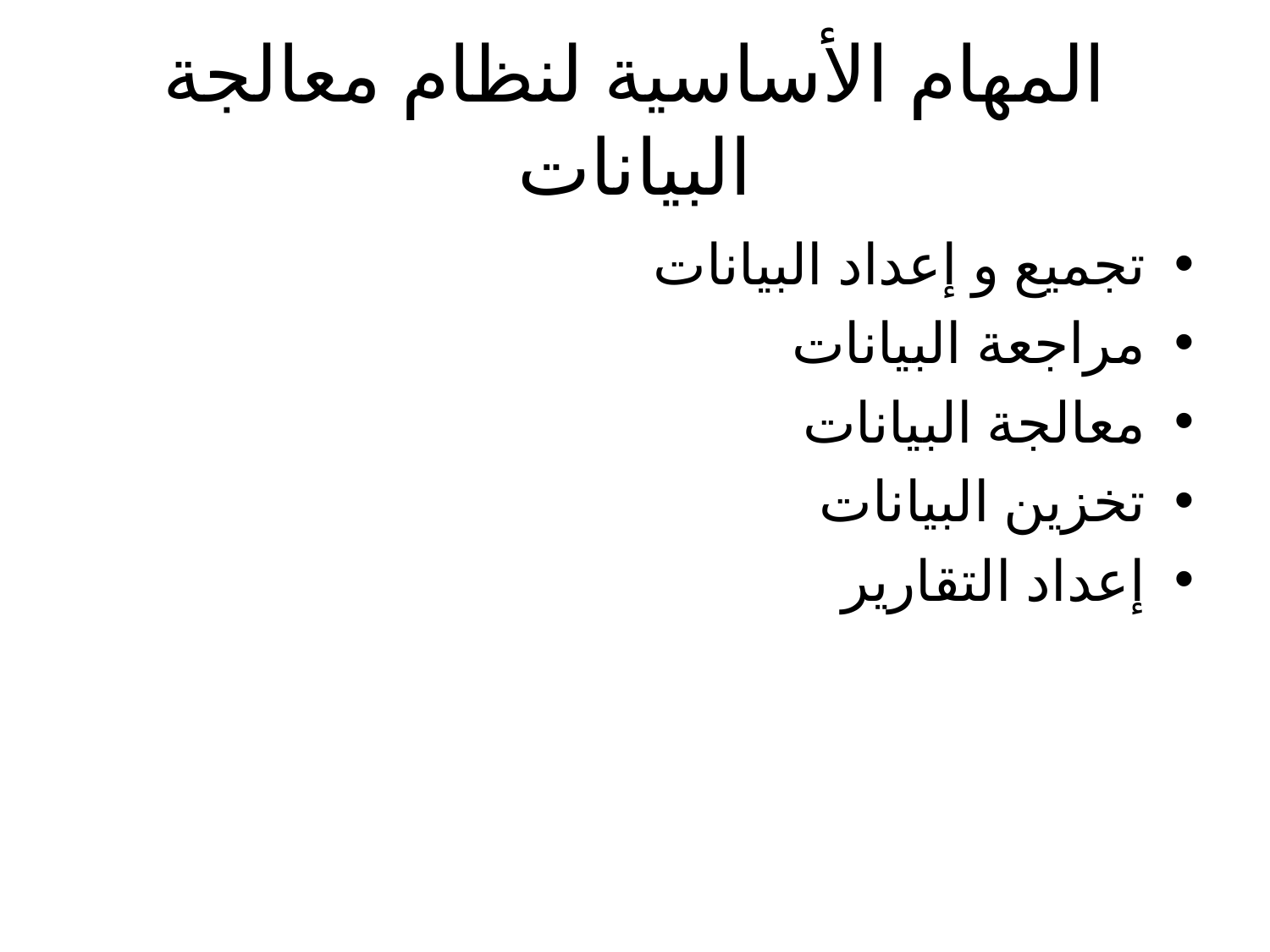

# المهام الأساسية لنظام معالجة البيانات
تجميع و إعداد البيانات
مراجعة البيانات
معالجة البيانات
تخزين البيانات
إعداد التقارير